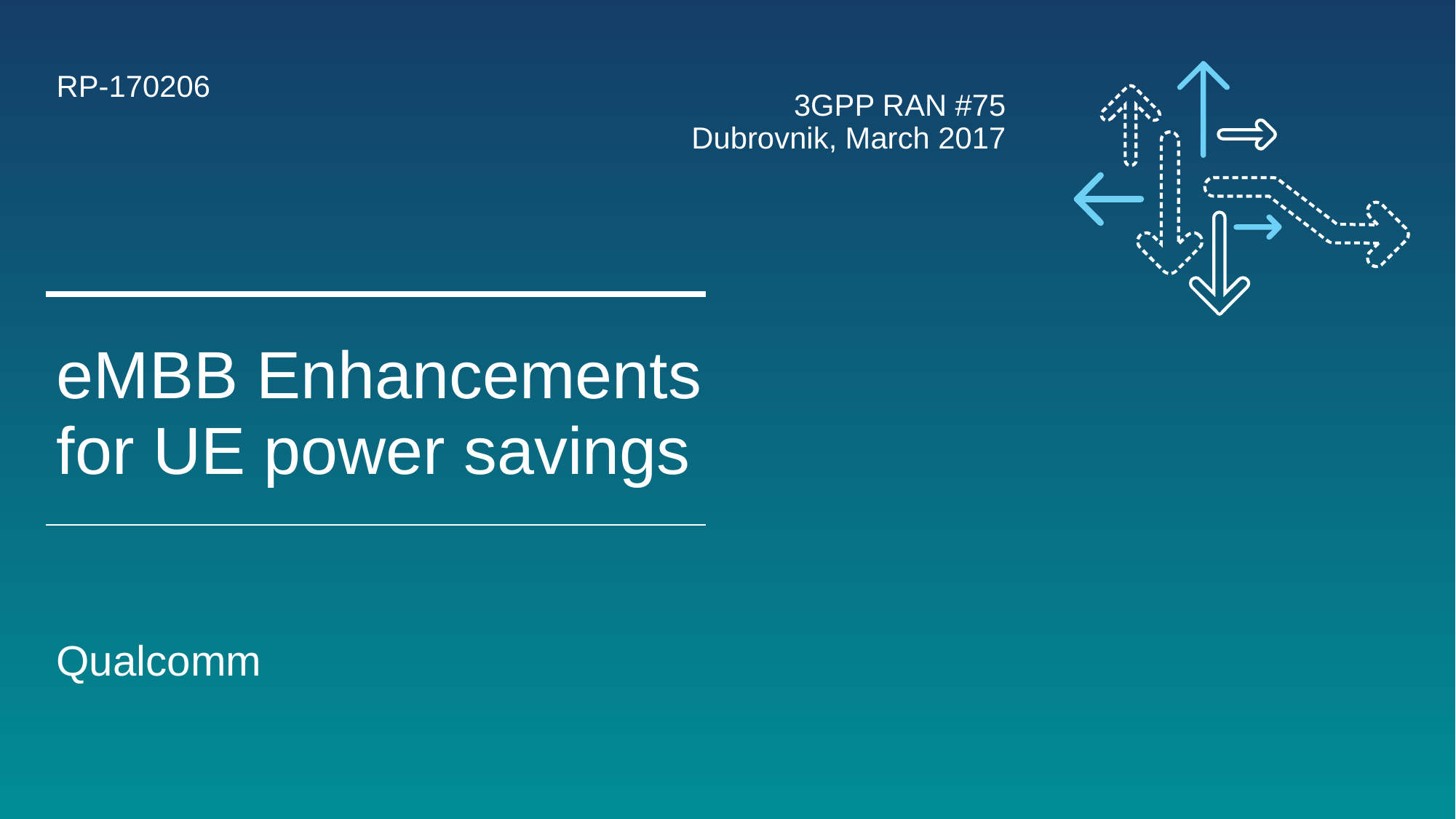

RP-170206
3GPP RAN #75
Dubrovnik, March 2017
eMBB Enhancements
for UE power savings
Qualcomm